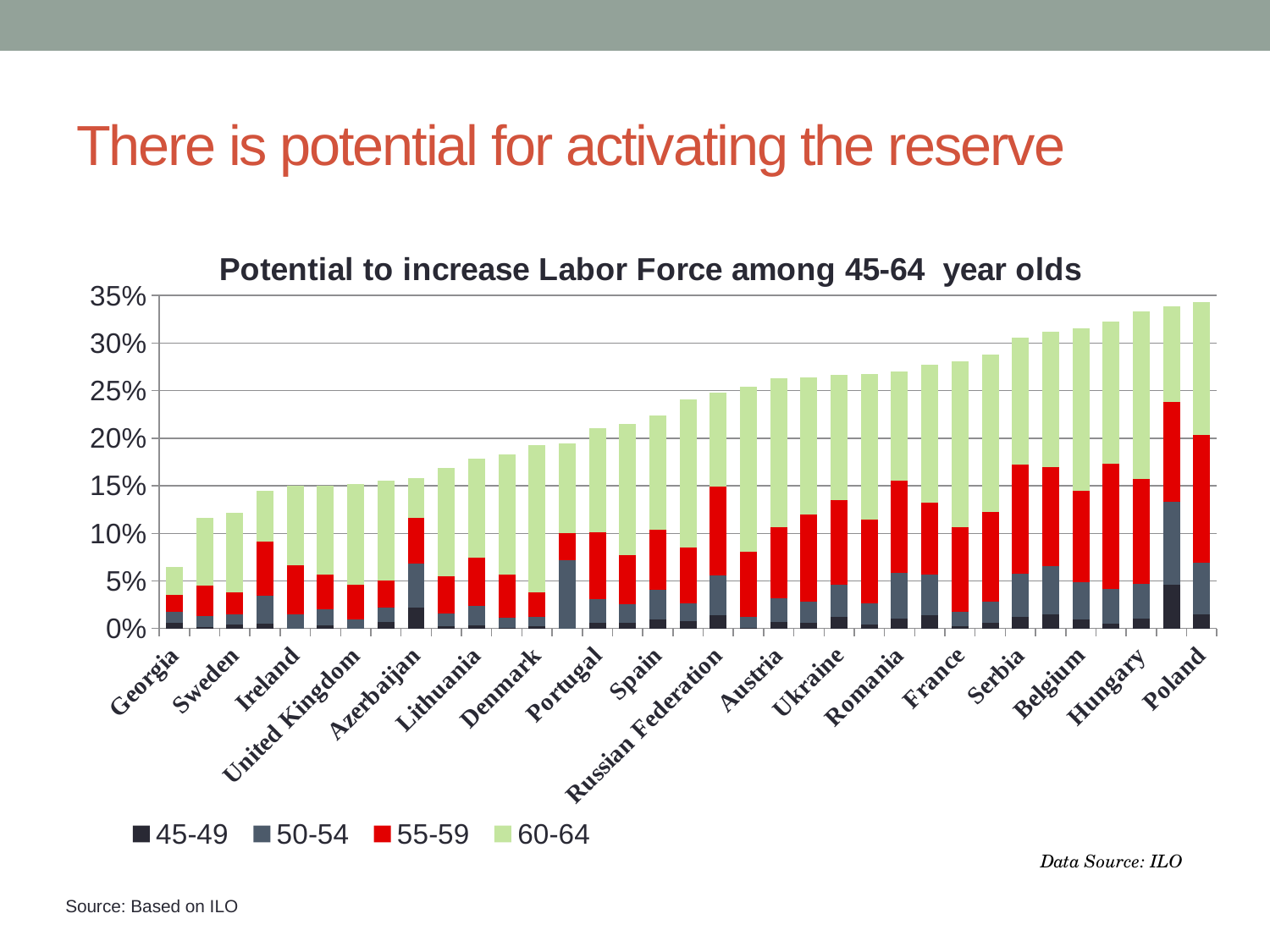

# There is potential for activating the reserve

### Chart: Potential to increase Labor Force among 45-64  year olds

| Category | 45-49 | 50-54 | 55-59 | 60-64 |
|---|---|---|---|---|
| Georgia | 0.0062619735019859 | 0.0110885568644456 | 0.0178057784761745 | 0.0290913552817267 |
| Kazakhstan | 0.00174181286049382 | 0.0113421738812083 | 0.0318549162246337 | 0.0715161131071138 |
| Sweden | 0.00453141976875526 | 0.0104085664516459 | 0.0231654397988662 | 0.0833363551752068 |
| Kyrgyzstan | 0.00543668437082018 | 0.0285169896640589 | 0.0570516450852117 | 0.0536398679586893 |
| Ireland | -0.00176458581370283 | 0.0150244784942268 | 0.051134895084634 | 0.083808706042785 |
| Estonia | 0.00284313654582827 | 0.0173547212906484 | 0.036371508931767 | 0.093183393712811 |
| United Kingdom | -0.00169825771829468 | 0.00928646608934748 | 0.0364650977432725 | 0.106428866874575 |
| Latvia | 0.00695891881128522 | 0.0146624827816485 | 0.0288118347037034 | 0.104701538495863 |
| Azerbaijan | 0.022140493206822 | 0.0455735882938418 | 0.0488235417728114 | 0.0416162591072878 |
| Germany | 0.00219196037468786 | 0.0131109025148739 | 0.039368064657787 | 0.113805584678605 |
| Lithuania | 0.00362400379575797 | 0.0199441725067024 | 0.0511291039234605 | 0.104197060171658 |
| Finland | 0.000953510296749322 | 0.0100862193447382 | 0.0457293489598814 | 0.126394457500482 |
| Denmark | 0.00224147502410841 | 0.0102902504164981 | 0.025157017693263 | 0.15518225641135 |
| Moldova | 0.0 | 0.071301331768383 | 0.0286330605971566 | 0.0947228132941128 |
| Portugal | 0.00596490086533158 | 0.0246147830481414 | 0.0705855886194002 | 0.109259065949595 |
| Netherlands | 0.00609089629722295 | 0.0195803102326745 | 0.0513080122591944 | 0.138311937077809 |
| Spain | 0.00979624190324878 | 0.0306015218714011 | 0.0631531968500997 | 0.11994175210544 |
| Bulgaria | 0.00783277656101444 | 0.0188322355130462 | 0.0581106303649812 | 0.156179967743072 |
| Russian Federation | 0.0140957435362677 | 0.041411057244761 | 0.0936949064354265 | 0.0987768242654011 |
| Czech Republic | 0.00047817555226129 | 0.0114346280518637 | 0.0687812039863313 | 0.173229854100001 |
| Austria | 0.00702296687940015 | 0.0247986457725868 | 0.0744739265121578 | 0.156426144191407 |
| Slovakia | 0.00573422111966342 | 0.022040628858733 | 0.091700072663715 | 0.14415475905452 |
| Ukraine | 0.0122362489903844 | 0.033599156473672 | 0.0891932368603167 | 0.131651030958052 |
| Luxembourg | 0.00431935407370665 | 0.0224682770367593 | 0.087609268894411 | 0.153144784794537 |
| Romania | 0.0106622565152837 | 0.0474638675150439 | 0.0969915034729227 | 0.11506240762839 |
| Greece | 0.0141023530465116 | 0.0428022193450656 | 0.0754256582984456 | 0.144907253623646 |
| France | 0.00190977145914489 | 0.0152337788022968 | 0.088996536926428 | 0.174411958337829 |
| Italy | 0.00614796344054951 | 0.0219505612378275 | 0.0944699412844492 | 0.165404632614495 |
| Serbia | 0.0125956859709708 | 0.0445187717136983 | 0.115354193095187 | 0.133683811282952 |
| Croatia | 0.0145986938300606 | 0.0513722169711395 | 0.10339943003258 | 0.142328697192337 |
| Belgium | 0.0098150883590411 | 0.0389346681048225 | 0.0961416538613137 | 0.170232711576875 |
| Slovenia | 0.00477367874319455 | 0.0363468267133254 | 0.131651492140992 | 0.149516148984084 |
| Hungary | 0.0100137134252839 | 0.0369879081416446 | 0.110540616911115 | 0.175446151250823 |
| Turkey | 0.0463625775476656 | 0.0864782069856342 | 0.104978704463335 | 0.100429709511514 |
| Poland | 0.015156253281888 | 0.0534750278548336 | 0.13517451218017 | 0.139423345110274 |
Source: Based on ILO